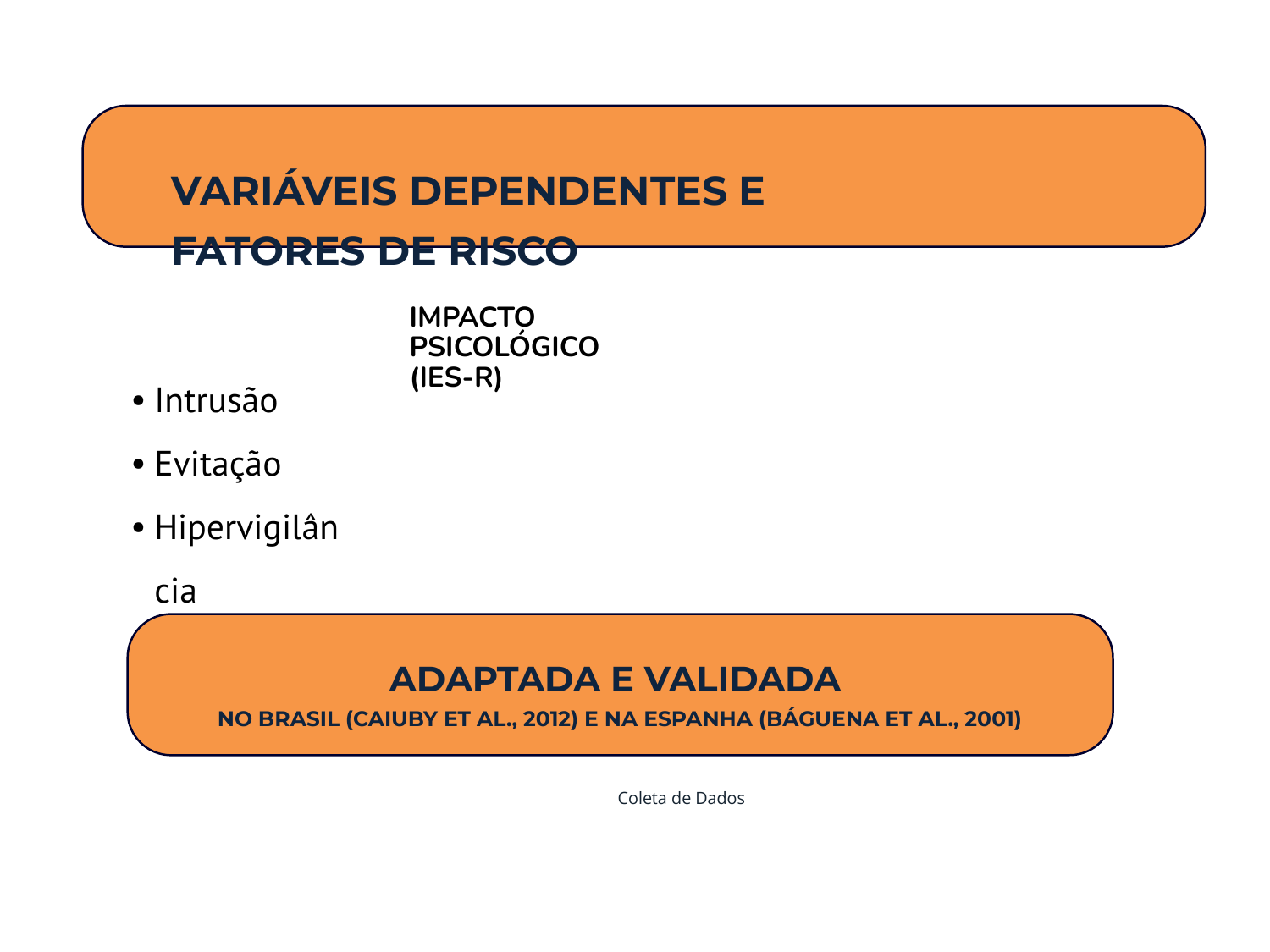

VARIÁVEIS DEPENDENTES E FATORES DE RISCO

IMPACTO PSICOLÓGICO (IES-R)
Intrusão
Evitação
Hipervigilância

ADAPTADA E VALIDADA
NO BRASIL (CAIUBY ET AL., 2012) E NA ESPANHA (BÁGUENA ET AL., 2001)
Coleta de Dados